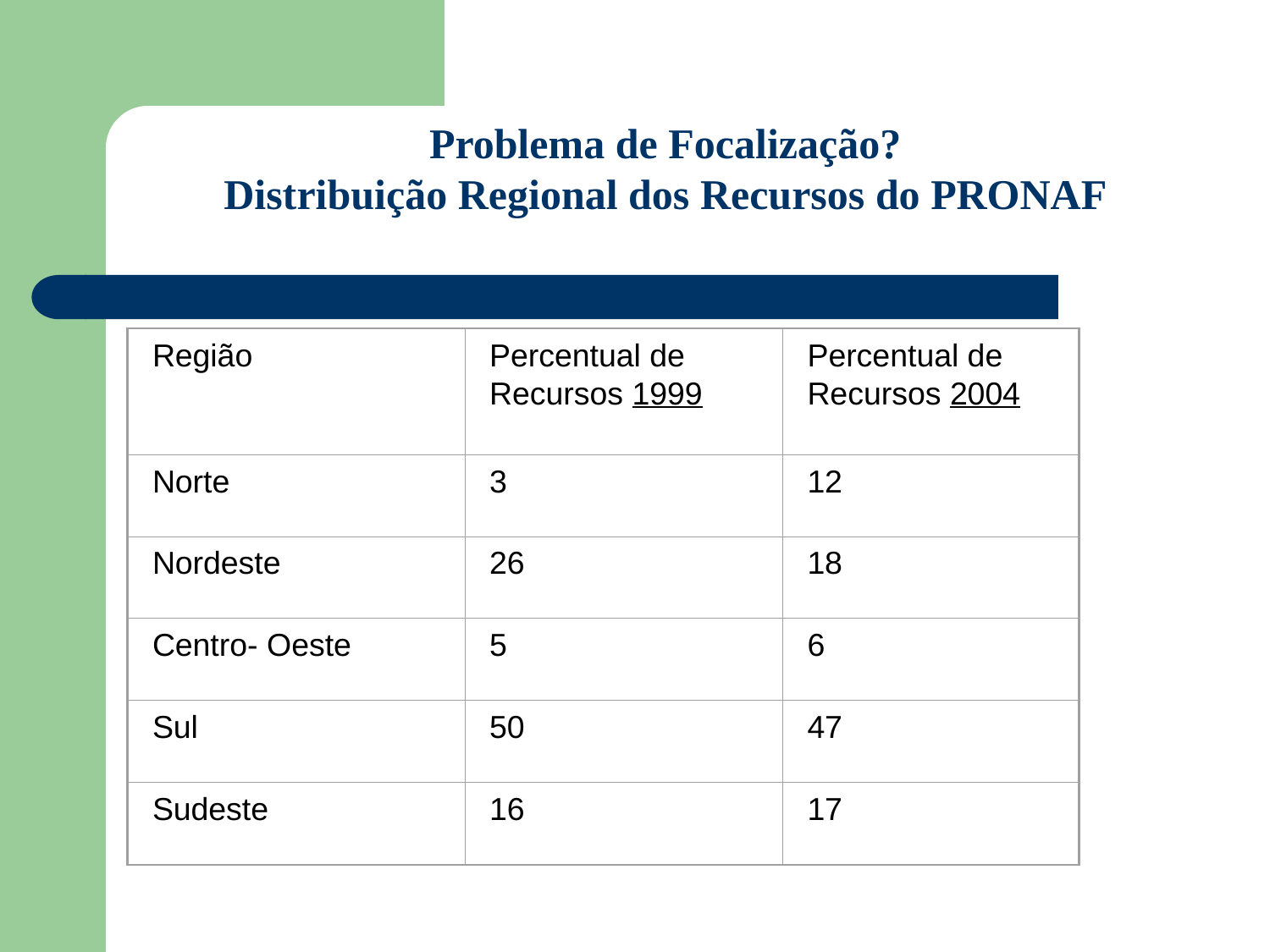

Problema de Focalização?
 Distribuição Regional dos Recursos do PRONAF

Região

Percentual de Recursos 1999

Percentual de Recursos 2004

Norte

3

12

Nordeste

26

18

Centro- Oeste

5

6

Sul

50

47

Sudeste

16

17